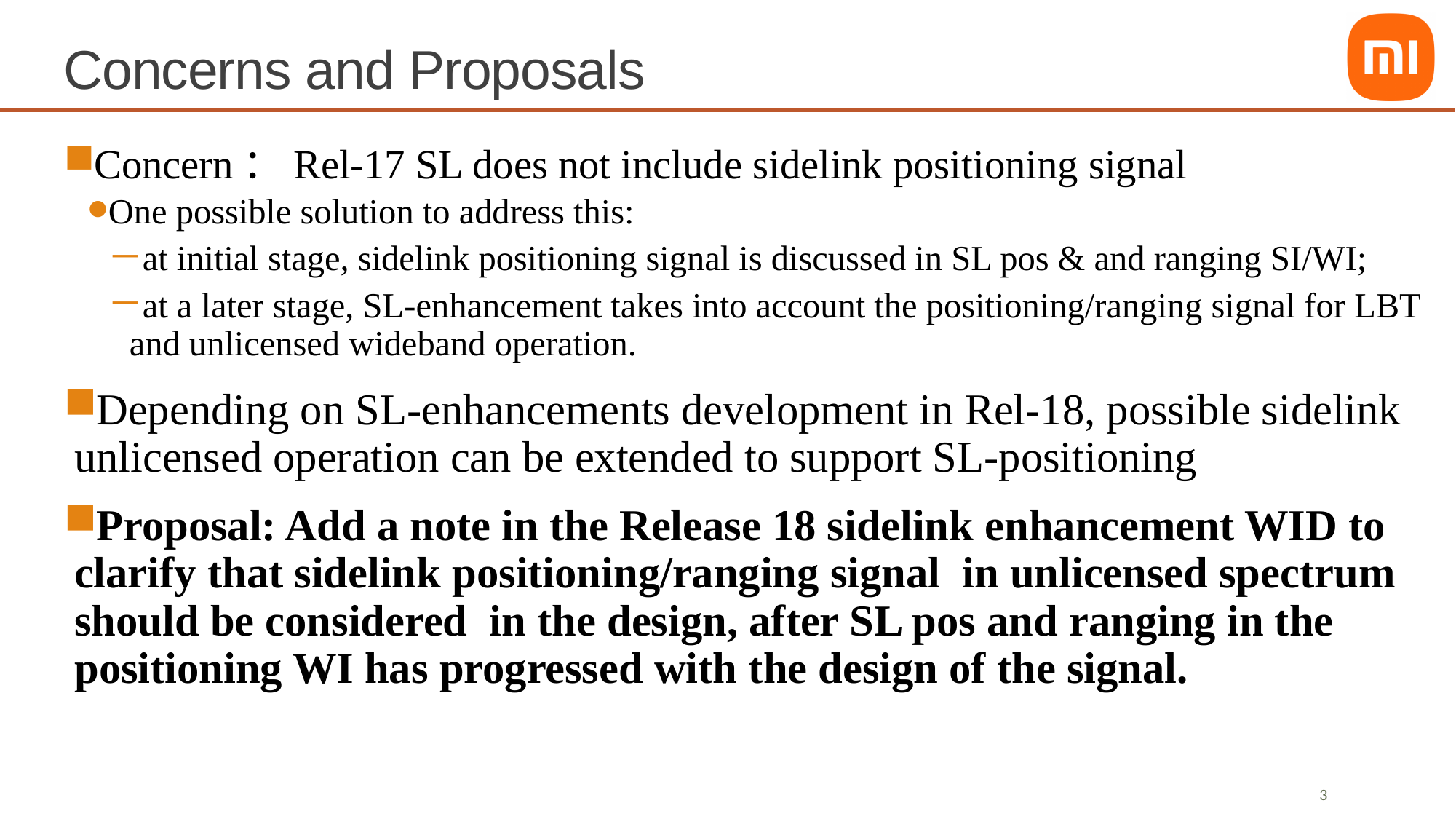

# Concerns and Proposals
Concern：Rel-17 SL does not include sidelink positioning signal
One possible solution to address this:
at initial stage, sidelink positioning signal is discussed in SL pos & and ranging SI/WI;
at a later stage, SL-enhancement takes into account the positioning/ranging signal for LBT and unlicensed wideband operation.
Depending on SL-enhancements development in Rel-18, possible sidelink unlicensed operation can be extended to support SL-positioning
Proposal: Add a note in the Release 18 sidelink enhancement WID to clarify that sidelink positioning/ranging signal  in unlicensed spectrum should be considered  in the design, after SL pos and ranging in the positioning WI has progressed with the design of the signal.